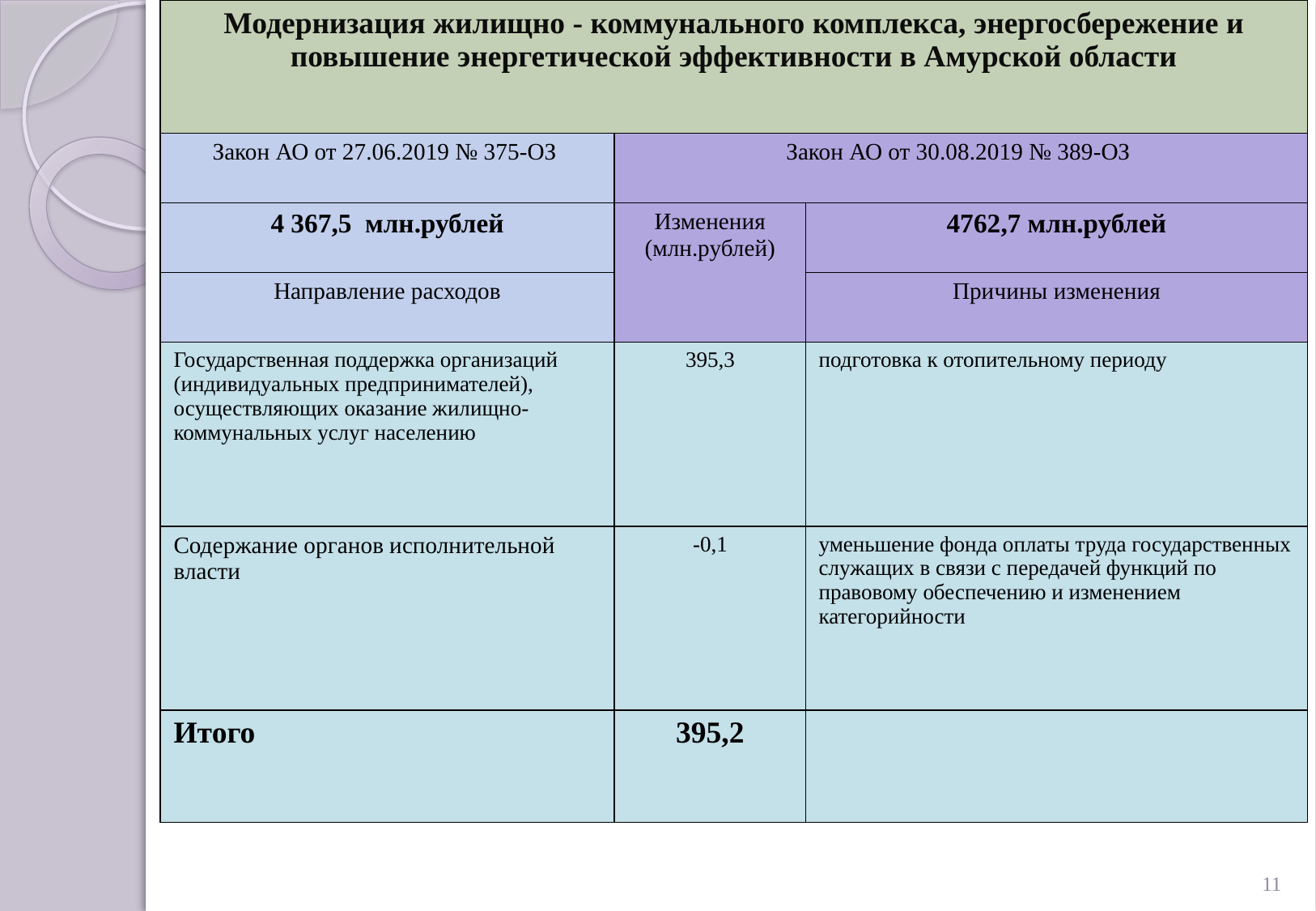

| Модернизация жилищно - коммунального комплекса, энергосбережение и повышение энергетической эффективности в Амурской области |  |  |
| --- | --- | --- |
| Закон АО от 27.06.2019 № 375-ОЗ | Закон АО от 30.08.2019 № 389-ОЗ |  |
| 4 367,5 млн.рублей | Изменения (млн.рублей) | 4762,7 млн.рублей |
| Направление расходов |  | Причины изменения |
| Государственная поддержка организаций (индивидуальных предпринимателей), осуществляющих оказание жилищно-коммунальных услуг населению | 395,3 | подготовка к отопительному периоду |
| Содержание органов исполнительной власти | -0,1 | уменьшение фонда оплаты труда государственных служащих в связи с передачей функций по правовому обеспечению и изменением категорийности |
| Итого | 395,2 |  |
11